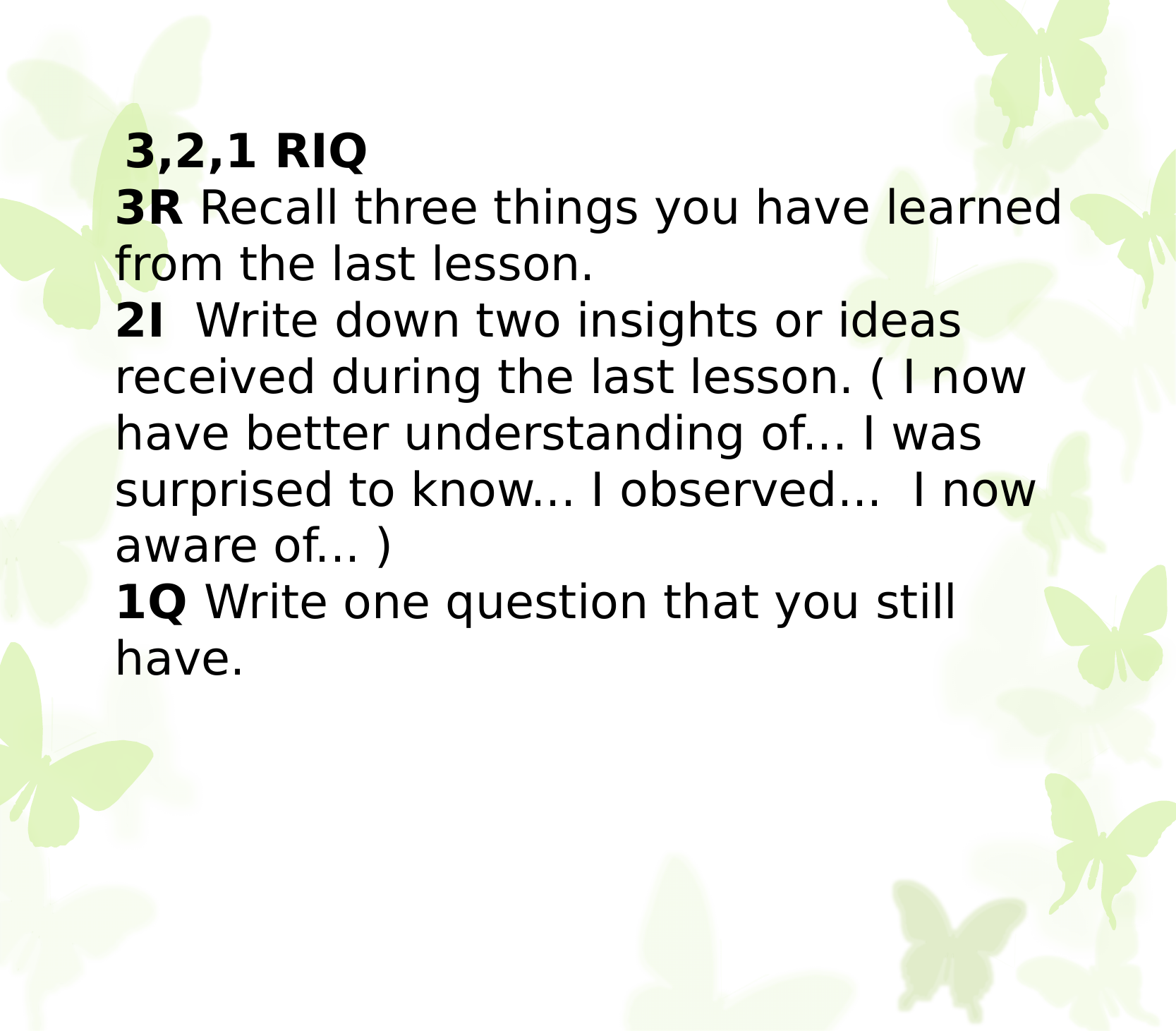

3,2,1 RIQ
3R Recall three things you have learned from the last lesson.
2I  Write down two insights or ideas received during the last lesson. ( I now have better understanding of... I was surprised to know... I observed...  I now aware of... )
1Q Write one question that you still have.